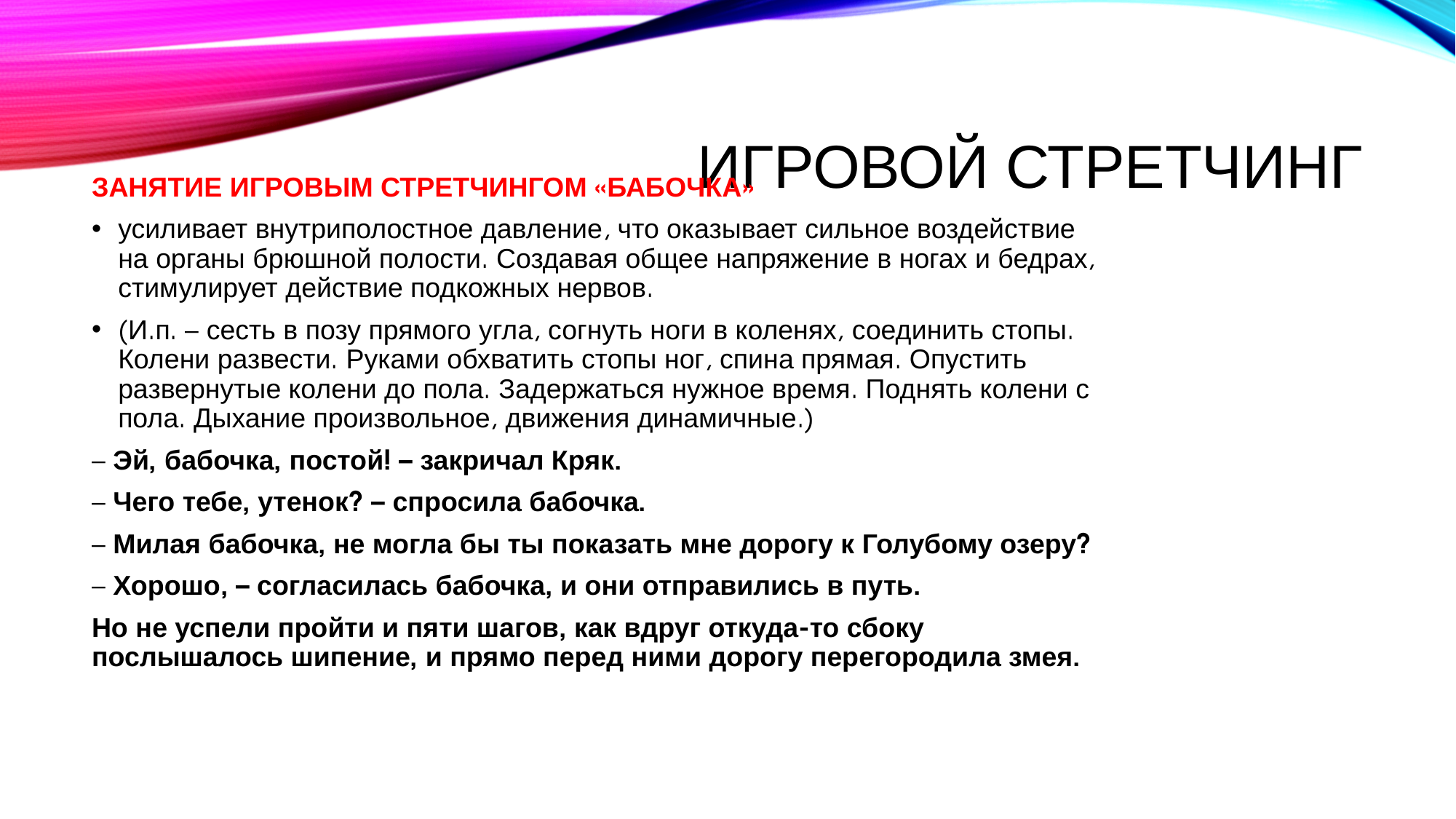

# ИГРОВОЙ СТРЕТЧИНГ
ЗАНЯТИЕ ИГРОВЫМ СТРЕТЧИНГОМ «БАБОЧКА»
усиливает внутриполостное давление, что оказывает сильное воздействие на органы брюшной полости. Создавая общее напряжение в ногах и бедрах, стимулирует действие подкожных нервов.
(И.п. – сесть в позу прямого угла, согнуть ноги в коленях, соединить стопы. Колени развести. Руками обхватить стопы ног, спина прямая. Опустить развернутые колени до пола. Задержаться нужное время. Поднять колени с пола. Дыхание произвольное, движения динамичные.)
– Эй, бабочка, постой! – закричал Кряк.
– Чего тебе, утенок? – спросила бабочка.
– Милая бабочка, не могла бы ты показать мне дорогу к Голубому озеру?
– Хорошо, – согласилась бабочка, и они отправились в путь.
Но не успели пройти и пяти шагов, как вдруг откуда-то сбоку послышалось шипение, и прямо перед ними дорогу перегородила змея.